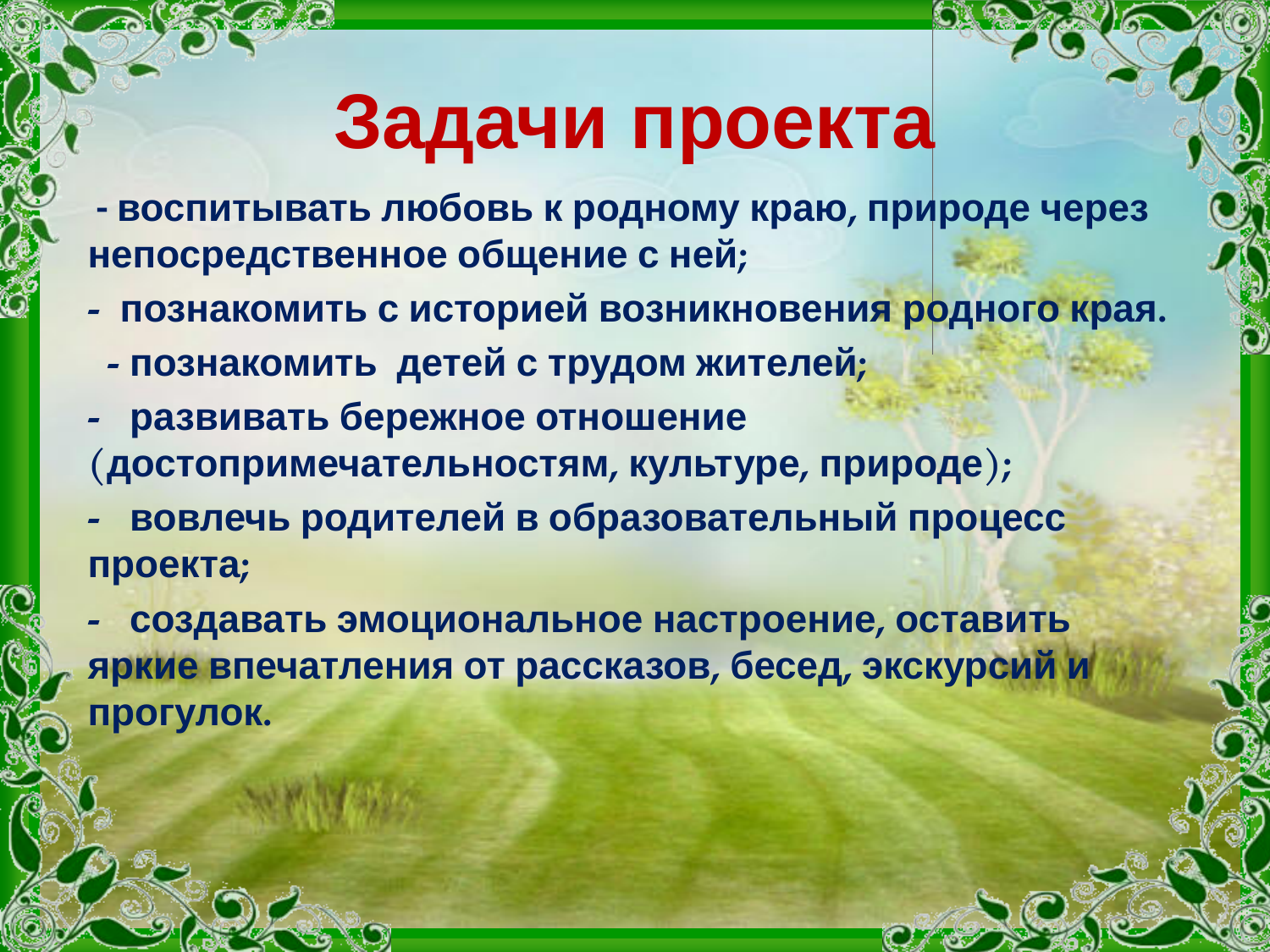

# Задачи проекта
 - воспитывать любовь к родному краю, природе через непосредственное общение с ней;
-  познакомить с историей возникновения родного края.
  - познакомить  детей с трудом жителей;
-   развивать бережное отношение (достопримечательностям, культуре, природе);
-   вовлечь родителей в образовательный процесс проекта;
-   создавать эмоциональное настроение, оставить яркие впечатления от рассказов, бесед, экскурсий и прогулок.